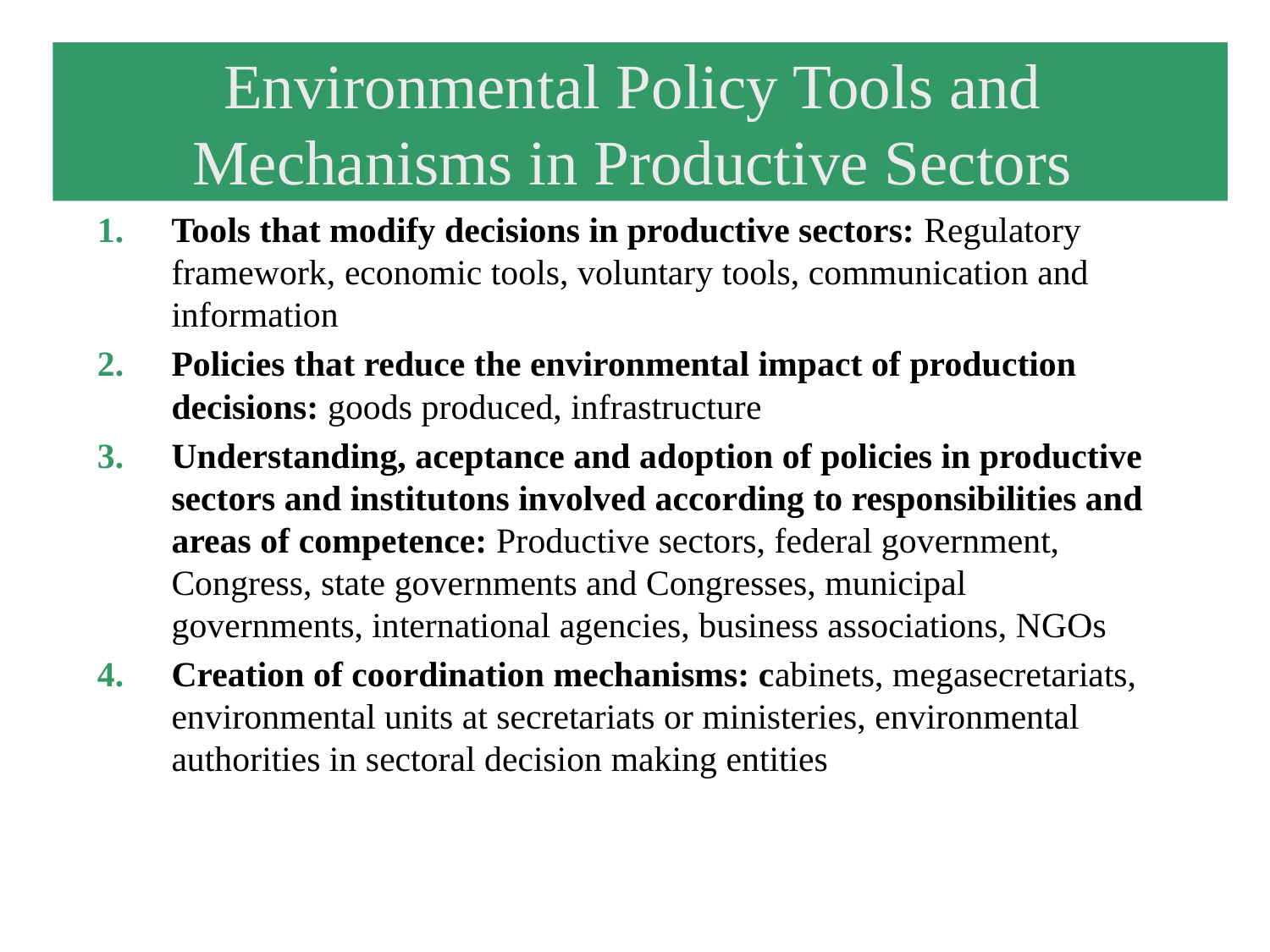

# Environmental Policy Tools and  Mechanisms in Productive Sectors
Tools that modify decisions in productive sectors: Regulatory framework, economic tools, voluntary tools, communication and  information
Policies that reduce the environmental impact of production decisions: goods produced, infrastructure
Understanding, aceptance and adoption of policies in productive sectors and institutons involved according to responsibilities and areas of competence: Productive sectors, federal government, Congress, state governments and Congresses, municipal governments, international agencies, business associations, NGOs
Creation of coordination mechanisms: cabinets, megasecretariats, environmental units at secretariats or ministeries, environmental authorities in sectoral decision making entities